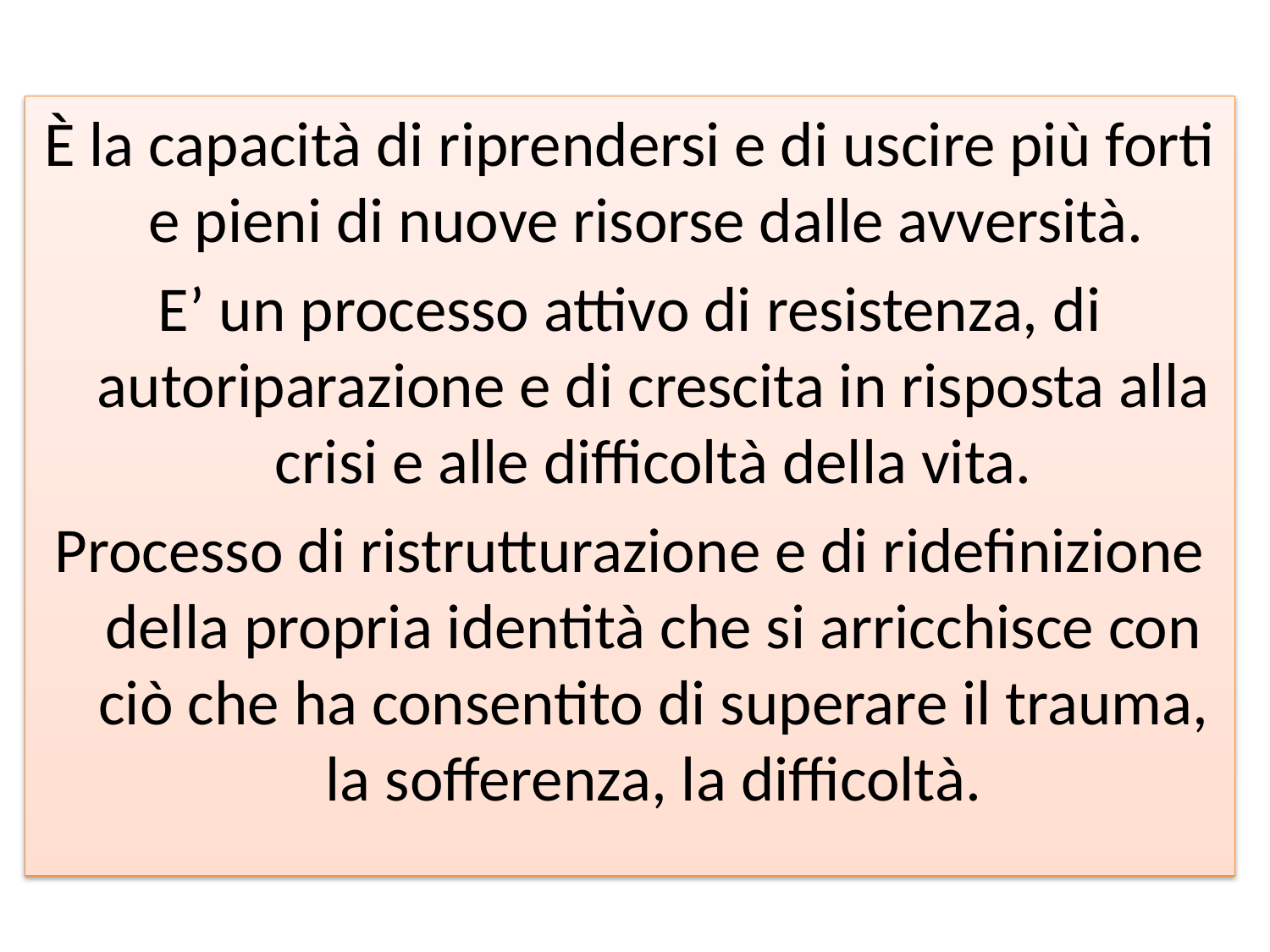

È la capacità di riprendersi e di uscire più forti e pieni di nuove risorse dalle avversità.
E’ un processo attivo di resistenza, di autoriparazione e di crescita in risposta alla crisi e alle difficoltà della vita.
Processo di ristrutturazione e di ridefinizione della propria identità che si arricchisce con ciò che ha consentito di superare il trauma, la sofferenza, la difficoltà.